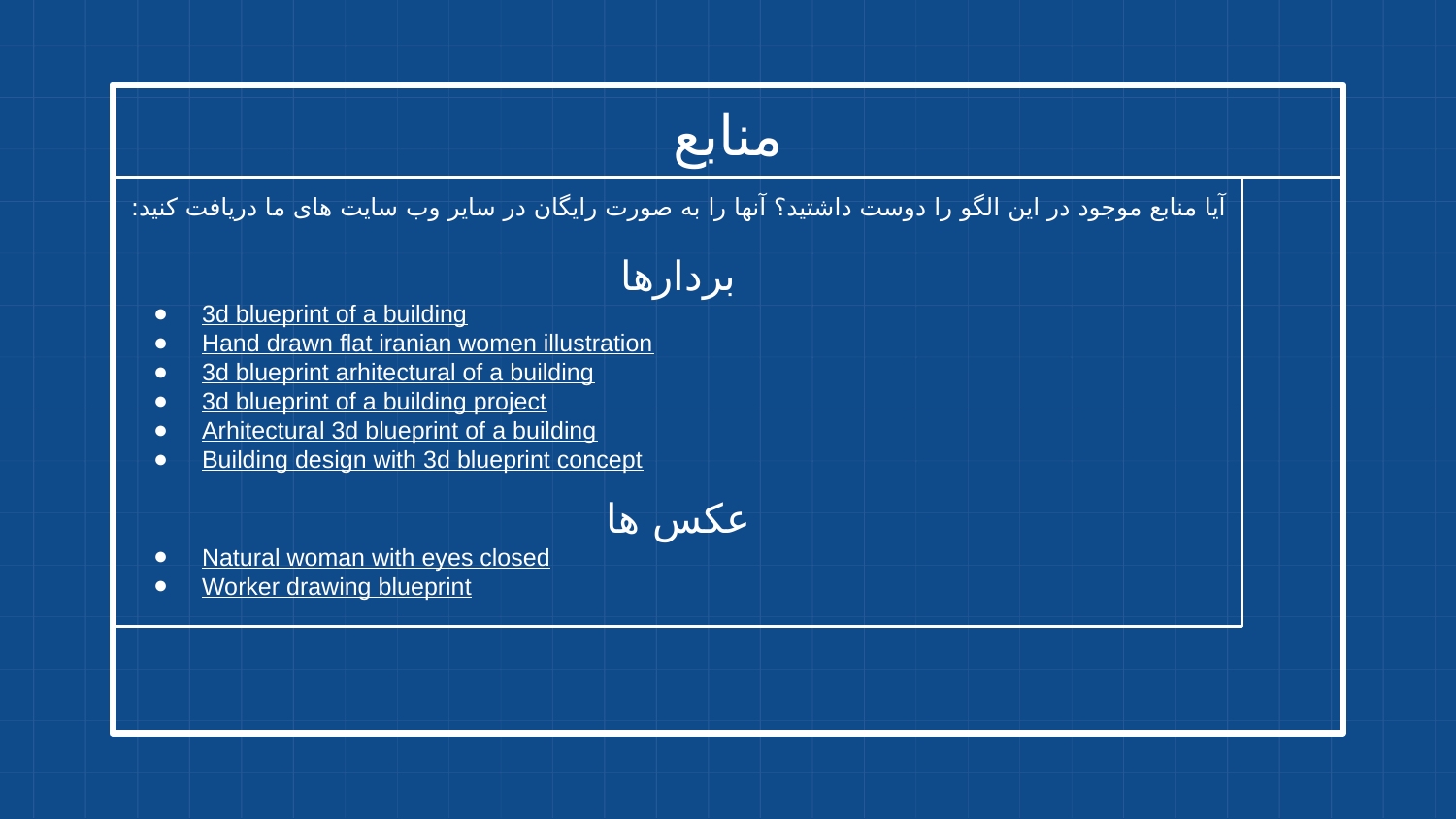

# منابع
آیا منابع موجود در این الگو را دوست داشتید؟ آنها را به صورت رایگان در سایر وب سایت های ما دریافت کنید:

بردارها
3d blueprint of a building
Hand drawn flat iranian women illustration
3d blueprint arhitectural of a building
3d blueprint of a building project
Arhitectural 3d blueprint of a building
Building design with 3d blueprint concept
عکس ها
Natural woman with eyes closed
Worker drawing blueprint